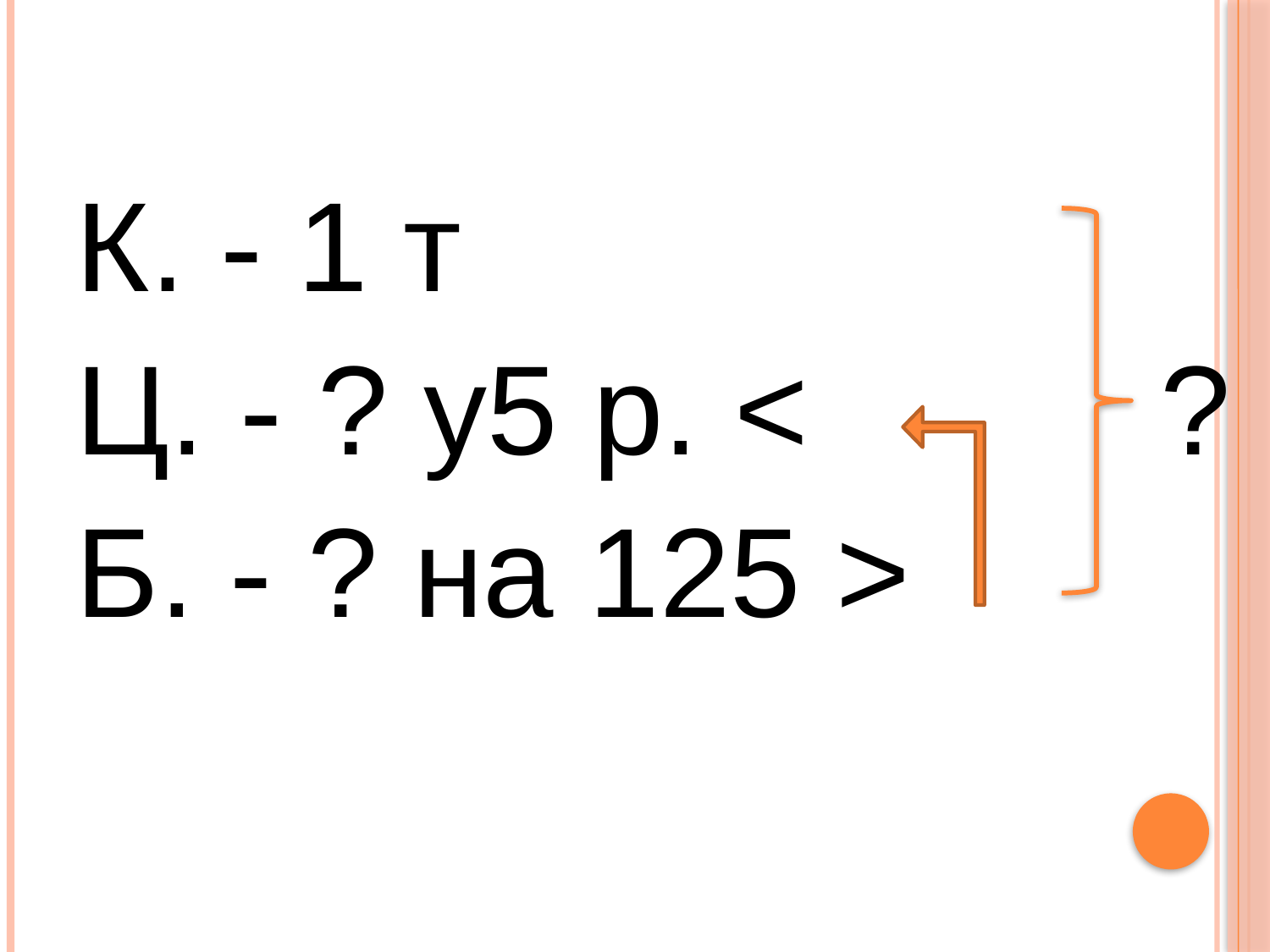

#
К. - 1 т
Ц. - ? у5 р. <          ?
Б. - ? на 125 >